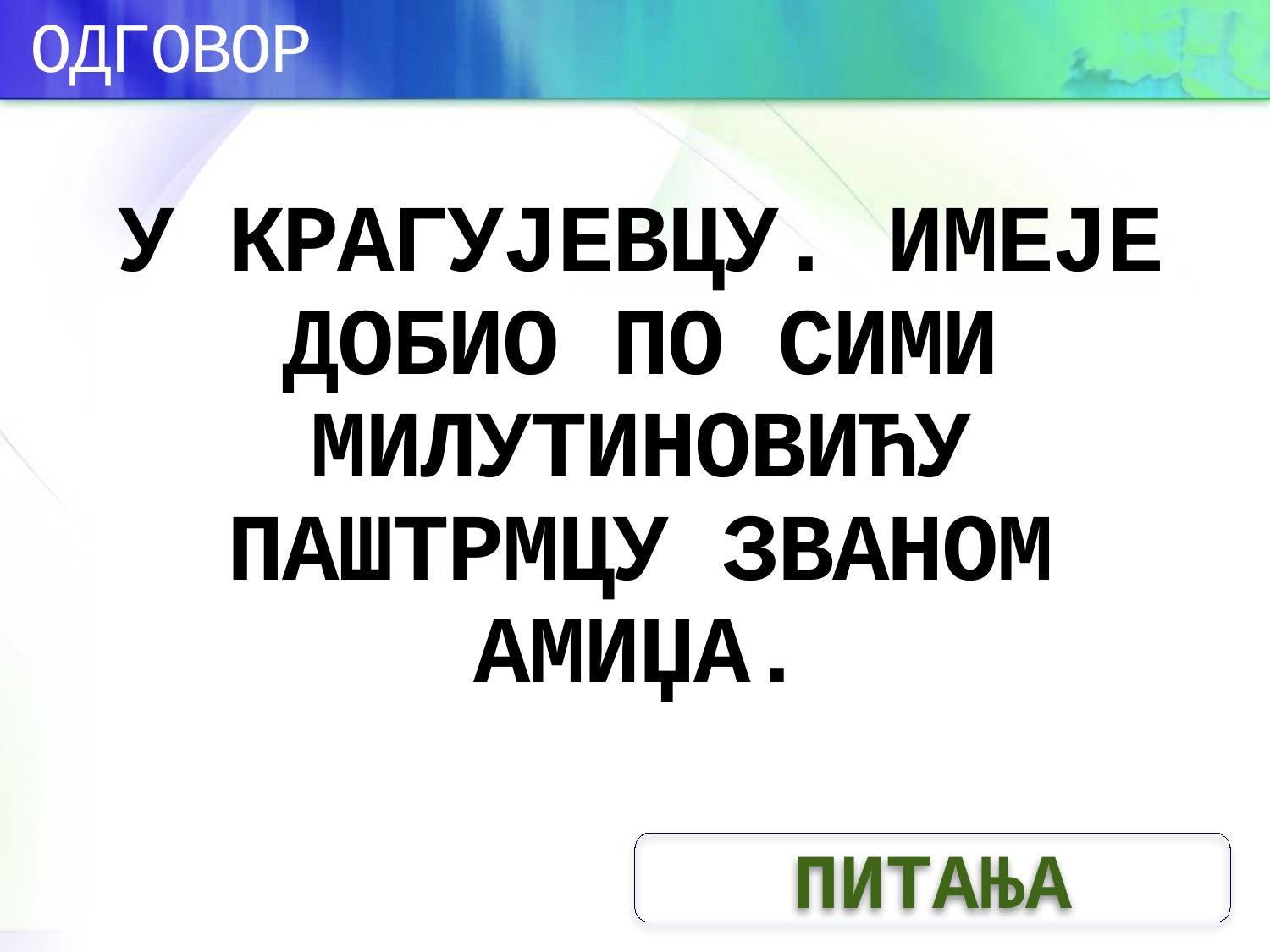

ОДГОВОР
# У КРАГУЈЕВЦУ. ИМЕЈЕ ДОБИО ПО СИМИ МИЛУТИНОВИЋУ ПАШТРМЦУ ЗВАНОМ АМИЏА.
ПИТАЊА